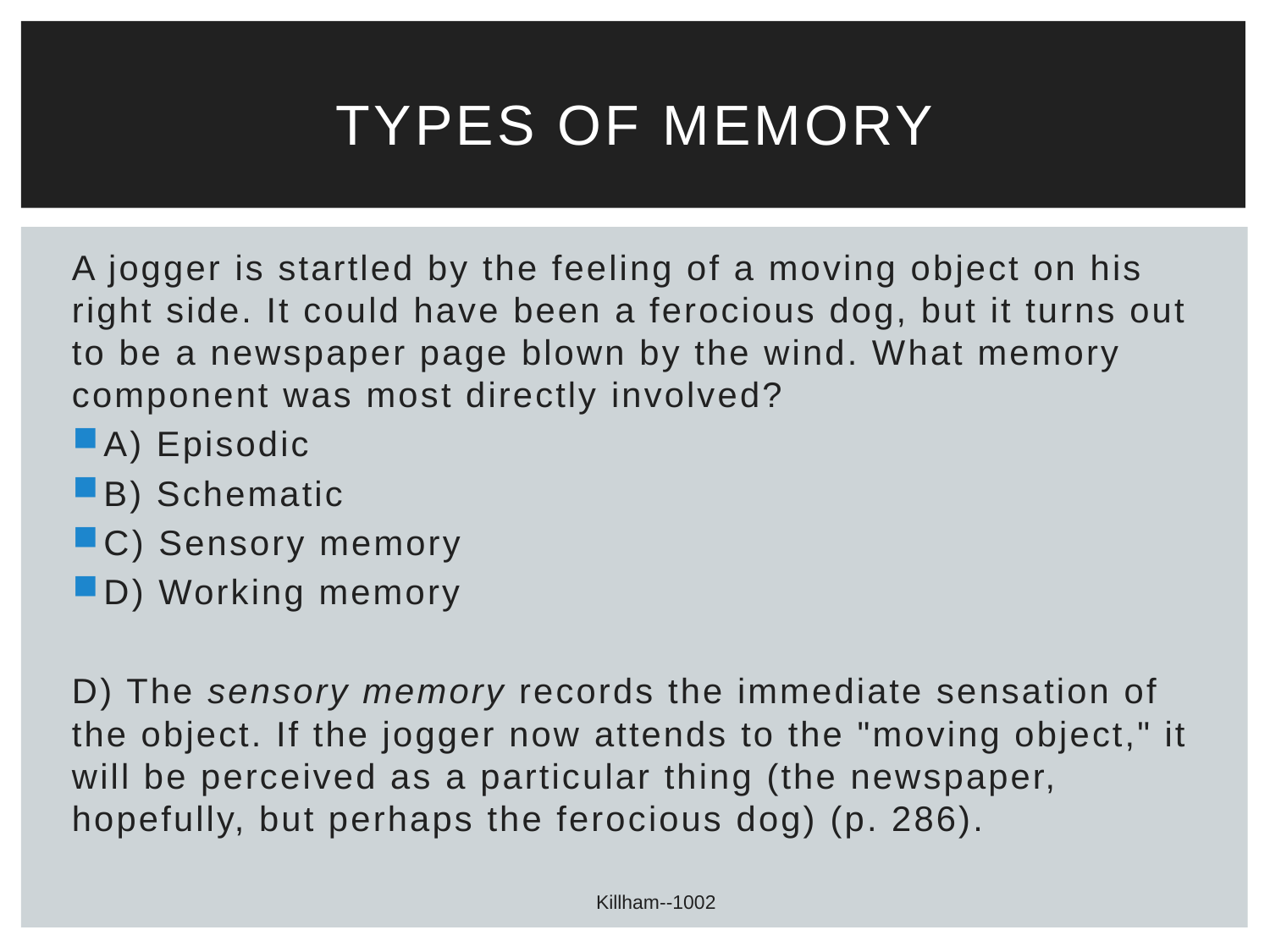

# Types of Memory
A jogger is startled by the feeling of a moving object on his right side. It could have been a ferocious dog, but it turns out to be a newspaper page blown by the wind. What memory component was most directly involved?
A) Episodic
B) Schematic
C) Sensory memory
D) Working memory

D) The sensory memory records the immediate sensation of the object. If the jogger now attends to the "moving object," it will be perceived as a particular thing (the newspaper, hopefully, but perhaps the ferocious dog) (p. 286).

Killham--1002